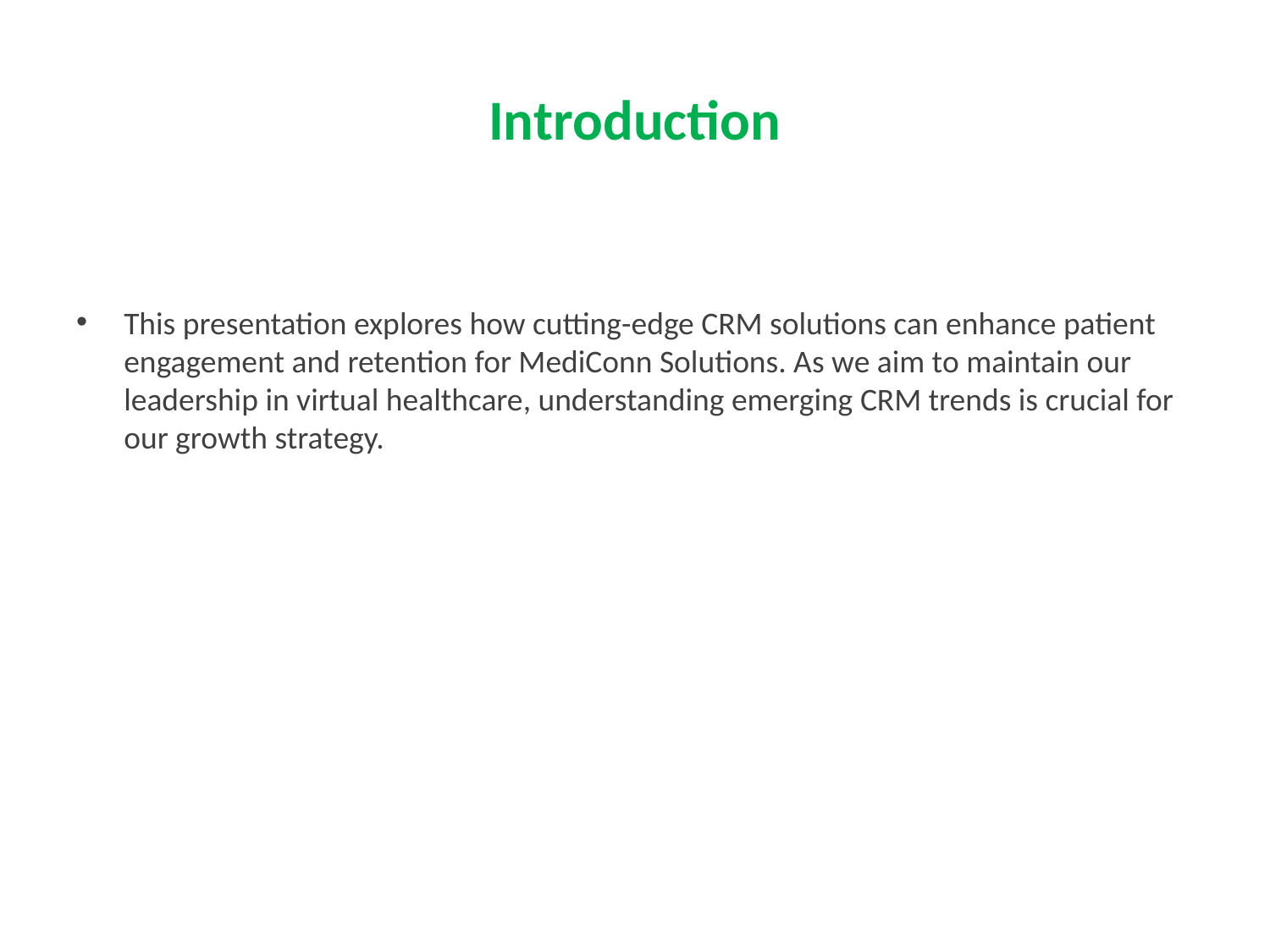

# Introduction

This presentation explores how cutting-edge CRM solutions can enhance patient engagement and retention for MediConn Solutions. As we aim to maintain our leadership in virtual healthcare, understanding emerging CRM trends is crucial for our growth strategy.